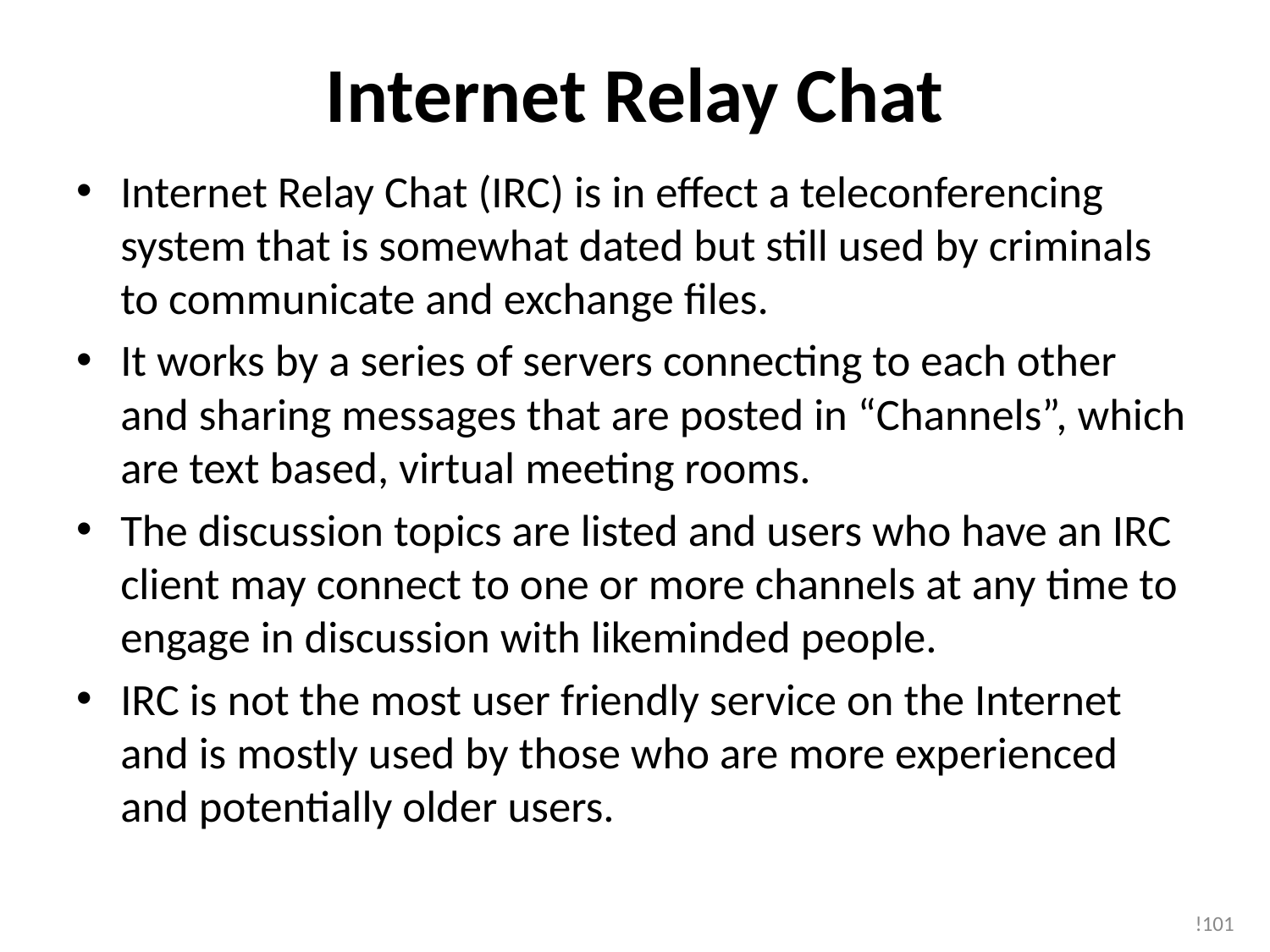

# Internet Relay Chat
Internet Relay Chat (IRC) is in effect a teleconferencing system that is somewhat dated but still used by criminals to communicate and exchange files.
It works by a series of servers connecting to each other and sharing messages that are posted in “Channels”, which are text based, virtual meeting rooms.
The discussion topics are listed and users who have an IRC client may connect to one or more channels at any time to engage in discussion with likeminded people.
IRC is not the most user friendly service on the Internet and is mostly used by those who are more experienced and potentially older users.
!101